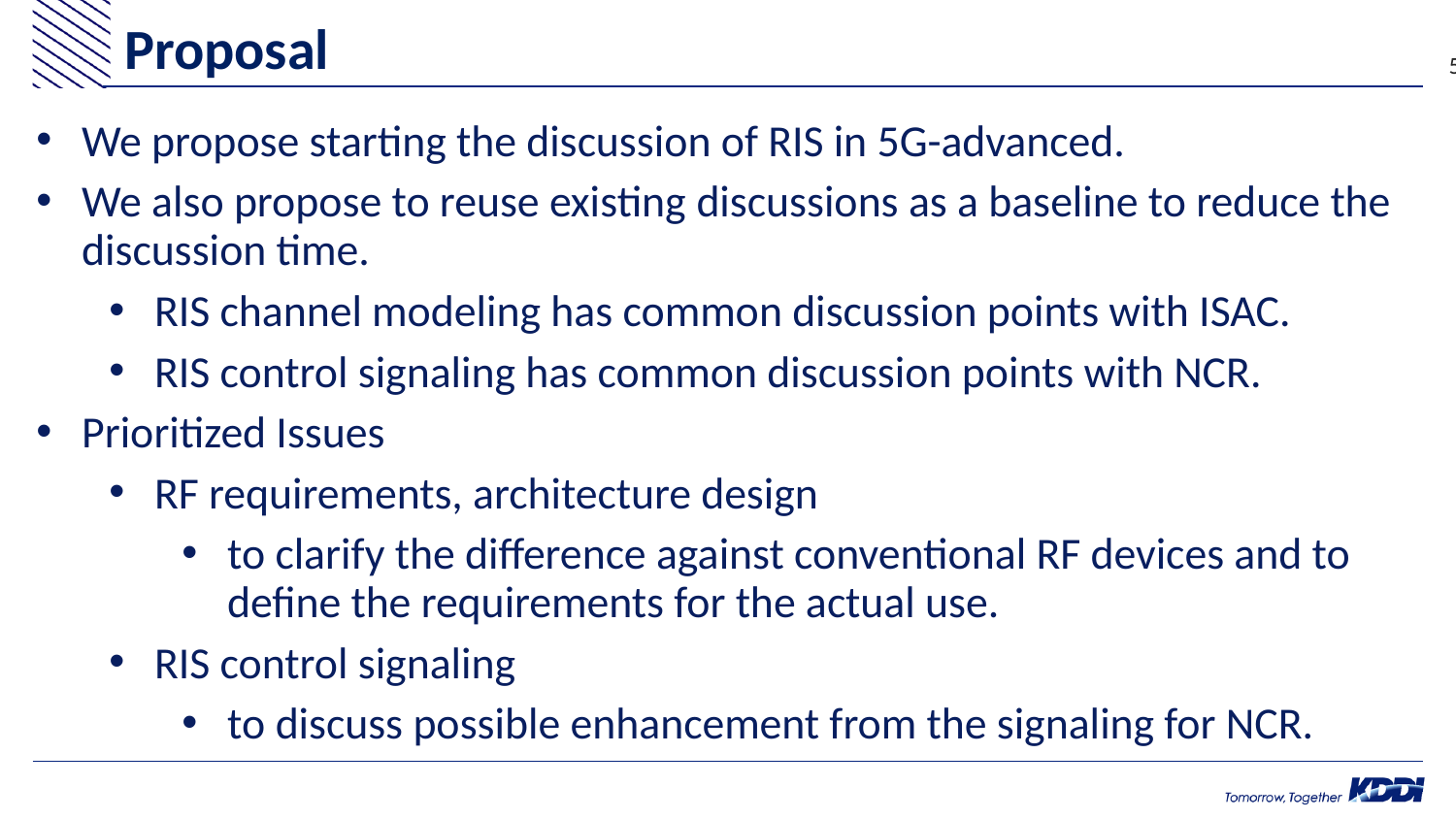

Proposal
We propose starting the discussion of RIS in 5G-advanced.
We also propose to reuse existing discussions as a baseline to reduce the discussion time.
RIS channel modeling has common discussion points with ISAC.
RIS control signaling has common discussion points with NCR.
Prioritized Issues
RF requirements, architecture design
to clarify the difference against conventional RF devices and to define the requirements for the actual use.
RIS control signaling
to discuss possible enhancement from the signaling for NCR.